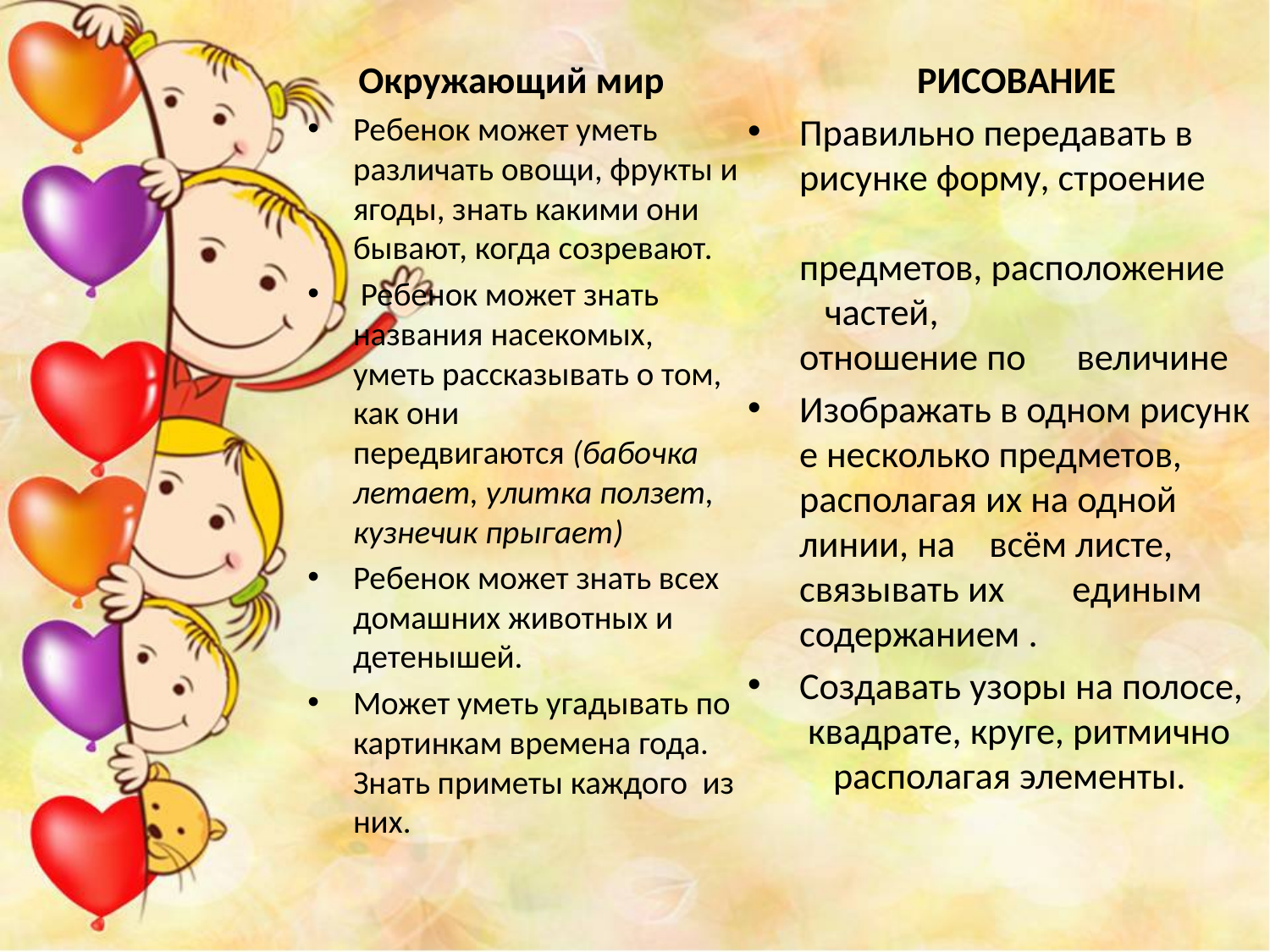

Окружающий мир
Ребенок может уметь различать овощи, фрукты и ягоды, знать какими они бывают, когда созревают.
 Ребенок может знать названия насекомых, уметь рассказывать о том, как они передвигаются (бабочка летает, улитка ползет, кузнечик прыгает)
Ребенок может знать всех домашних животных и детенышей.
Может уметь угадывать по картинкам времена года. Знать приметы каждого  из них.

                    РИСОВАНИЕ
Правильно передавать в  рисунке форму, строение                 предметов, расположение       частей,          отношение по      величине
Изображать в одном рисунке несколько предметов,  располагая их на одной  линии, на    всём листе,  связывать их        единым  содержанием .
Создавать узоры на полосе,   квадрате, круге, ритмично       располагая элементы.